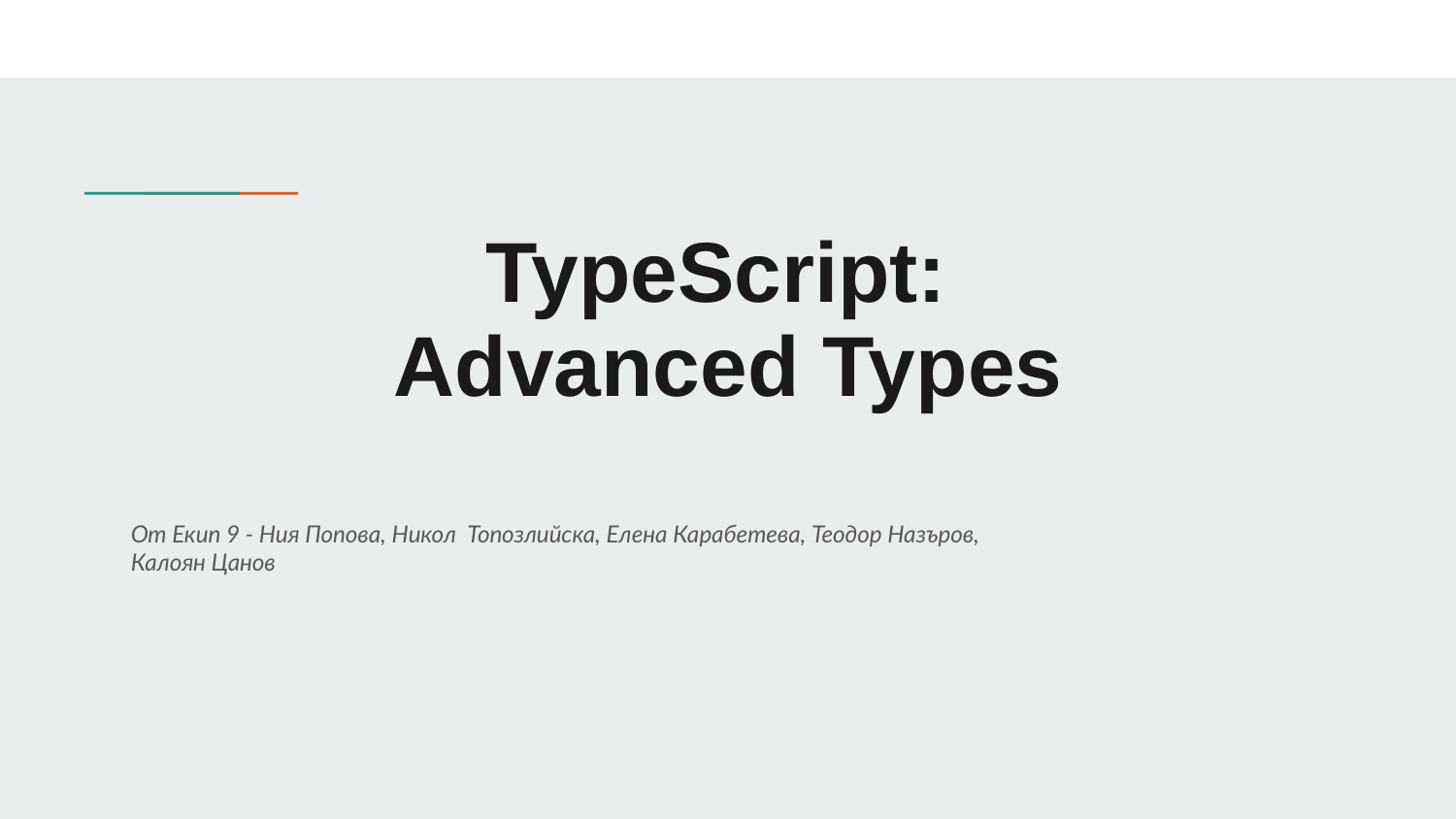

# TypeScript:
Advanced Types
От Екип 9 - Ния Попова, Никол  Топозлийска, Елена Карабетева, Теодор Назъров,
Калоян Цанов